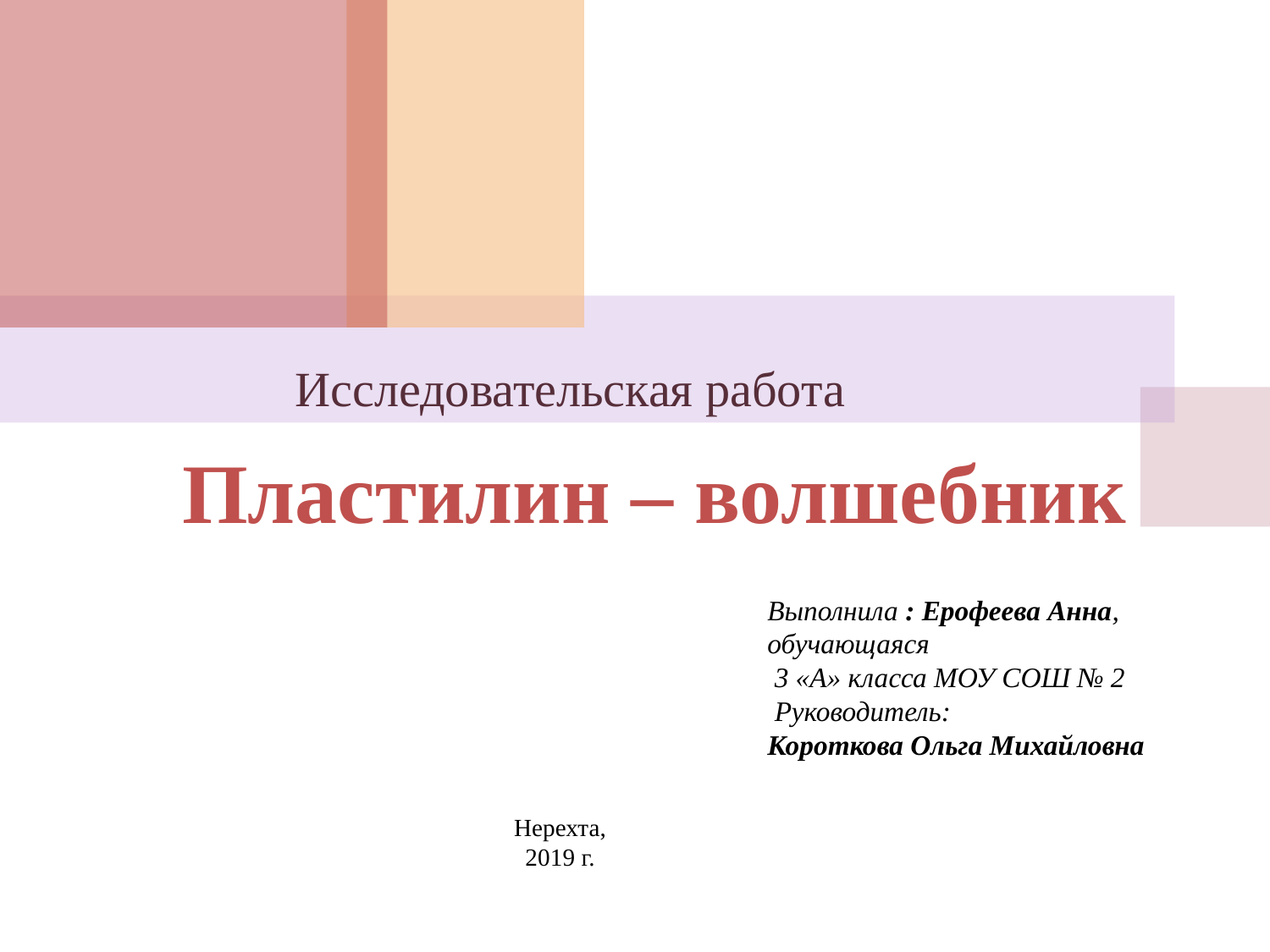

Исследовательская работа
# Пластилин – волшебник
Выполнила : Ерофеева Анна, обучающаяся
 3 «А» класса МОУ СОШ № 2
 Руководитель:
Короткова Ольга Михайловна
Нерехта,
2019 г.